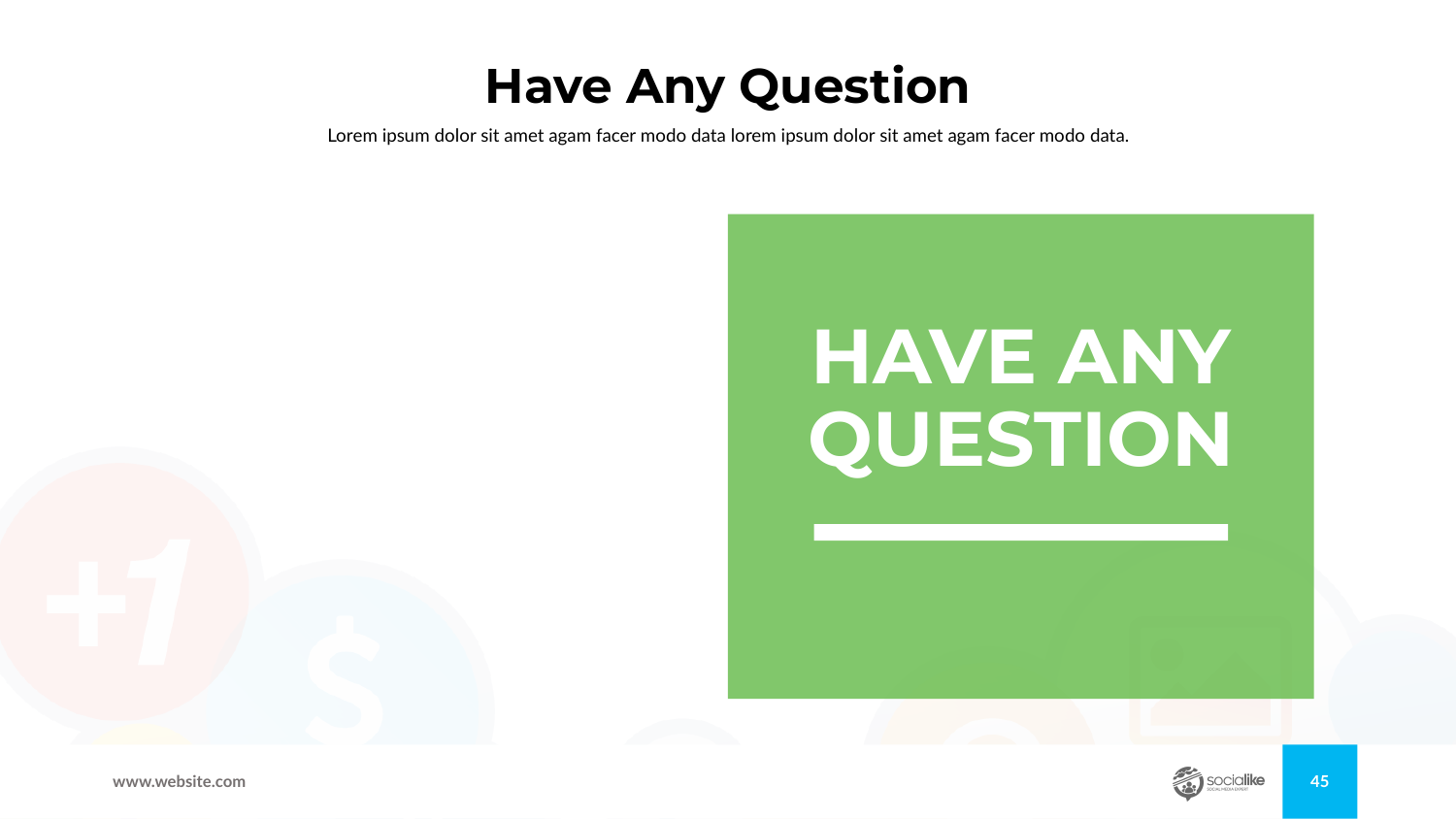

# Have Any Question
Lorem ipsum dolor sit amet agam facer modo data lorem ipsum dolor sit amet agam facer modo data.

HAVE ANY
QUESTION

45
www.website.com